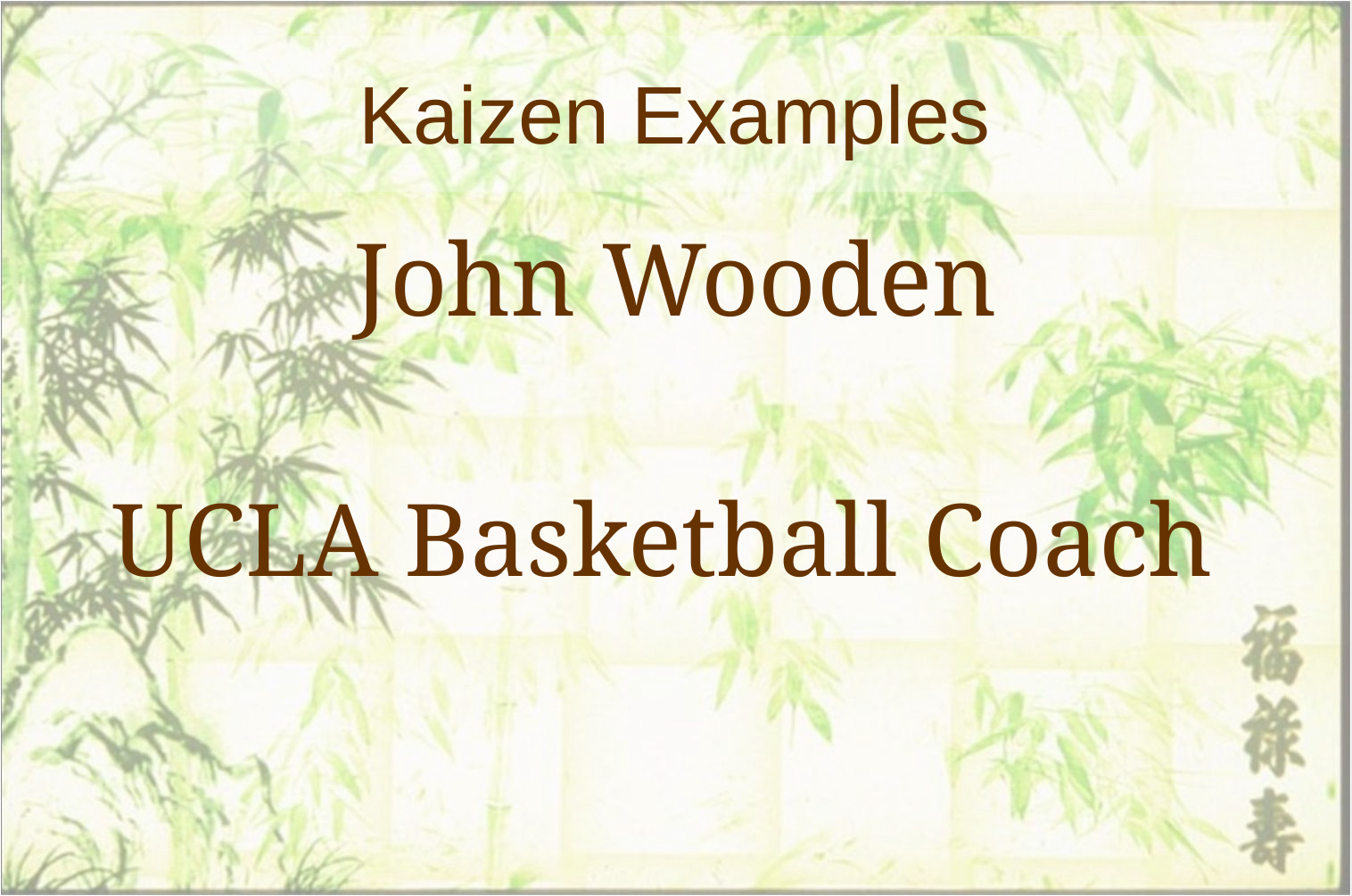

# Kaizen Examples
John Wooden
UCLA Basketball Coach